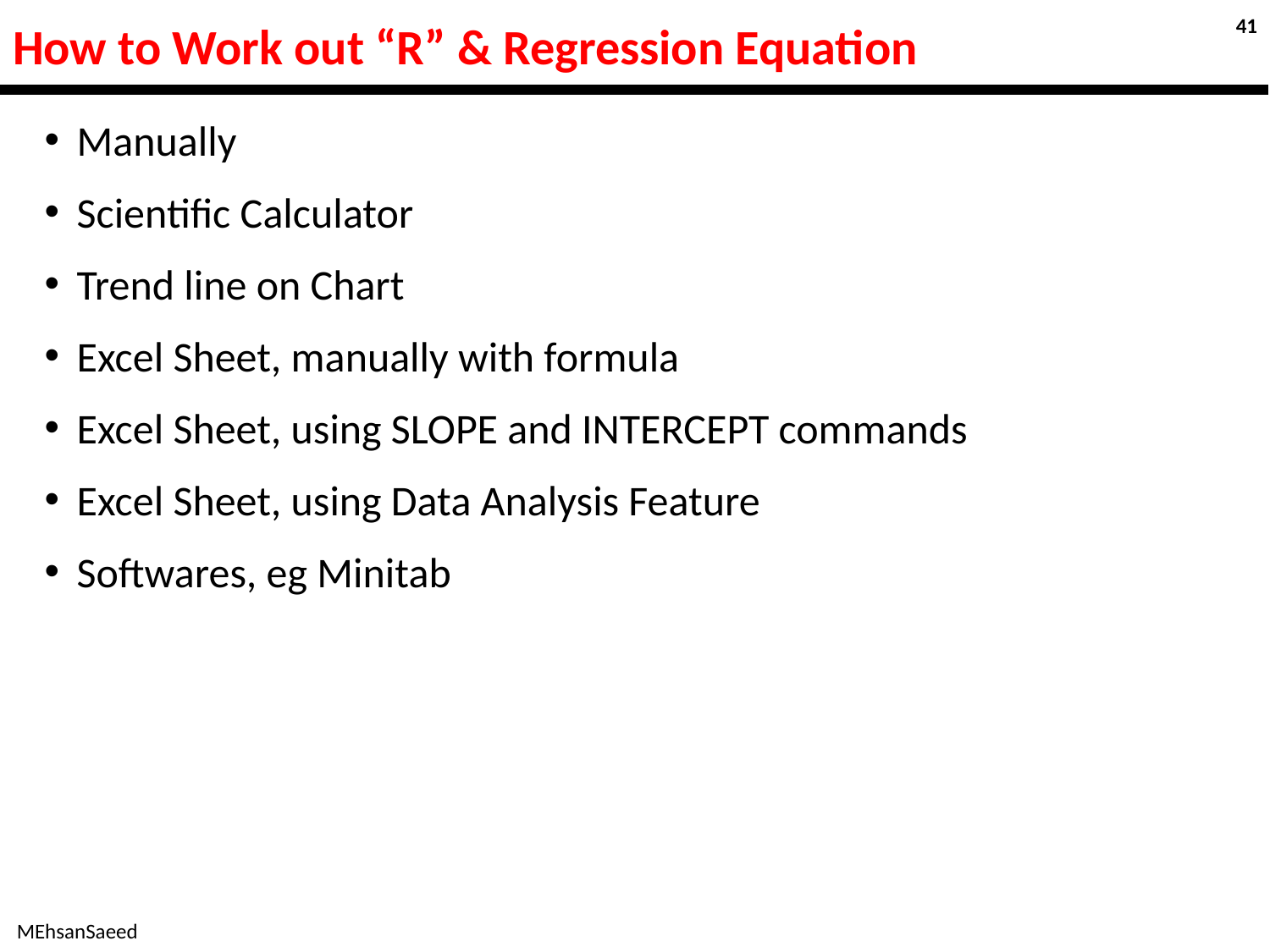

# How to Work out “R” & Regression Equation
41
Manually
Scientific Calculator
Trend line on Chart
Excel Sheet, manually with formula
Excel Sheet, using SLOPE and INTERCEPT commands
Excel Sheet, using Data Analysis Feature
Softwares, eg Minitab
MEhsanSaeed